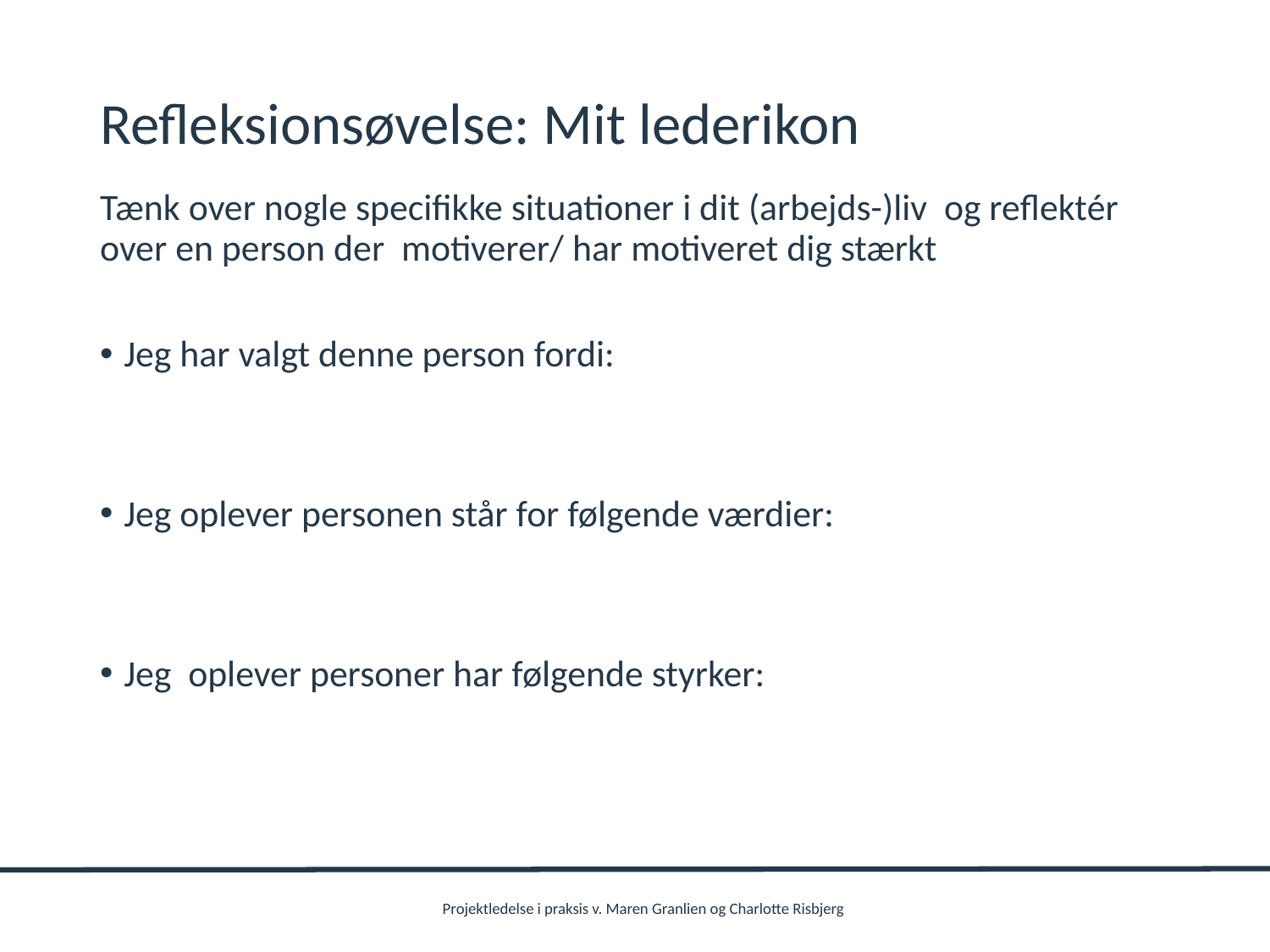

# Refleksionsøvelse: Mit lederikon
Tænk over nogle specifikke situationer i dit (arbejds-)liv  og reflektér over en person der  motiverer/ har motiveret dig stærkt

Jeg har valgt denne person fordi:

Jeg oplever personen står for følgende værdier:

Jeg  oplever personer har følgende styrker:

Projektledelse i praksis v. Maren Granlien og Charlotte Risbjerg